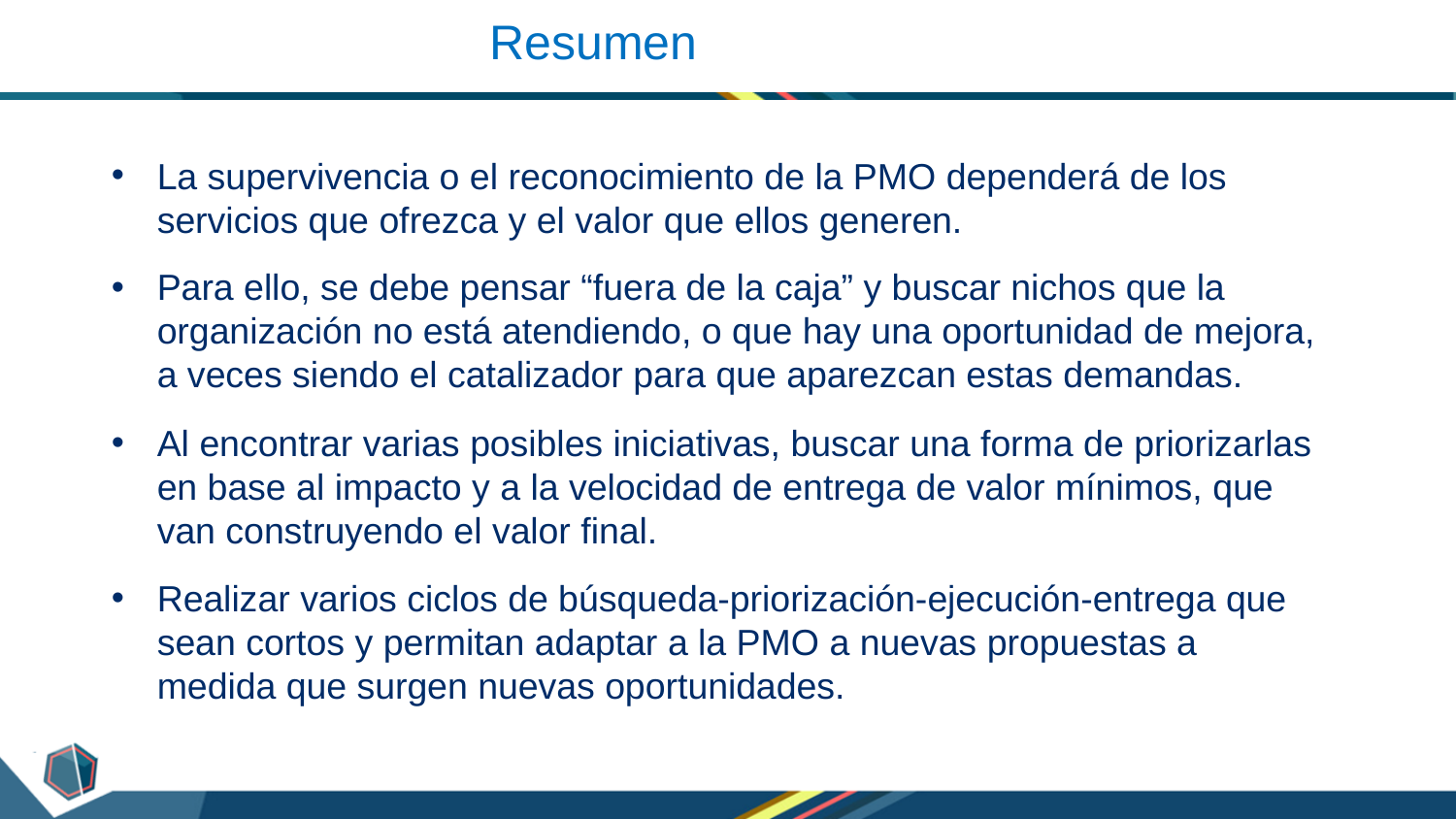

Resumen
La supervivencia o el reconocimiento de la PMO dependerá de los servicios que ofrezca y el valor que ellos generen.
Para ello, se debe pensar “fuera de la caja” y buscar nichos que la organización no está atendiendo, o que hay una oportunidad de mejora, a veces siendo el catalizador para que aparezcan estas demandas.
Al encontrar varias posibles iniciativas, buscar una forma de priorizarlas en base al impacto y a la velocidad de entrega de valor mínimos, que van construyendo el valor final.
Realizar varios ciclos de búsqueda-priorización-ejecución-entrega que sean cortos y permitan adaptar a la PMO a nuevas propuestas a medida que surgen nuevas oportunidades.